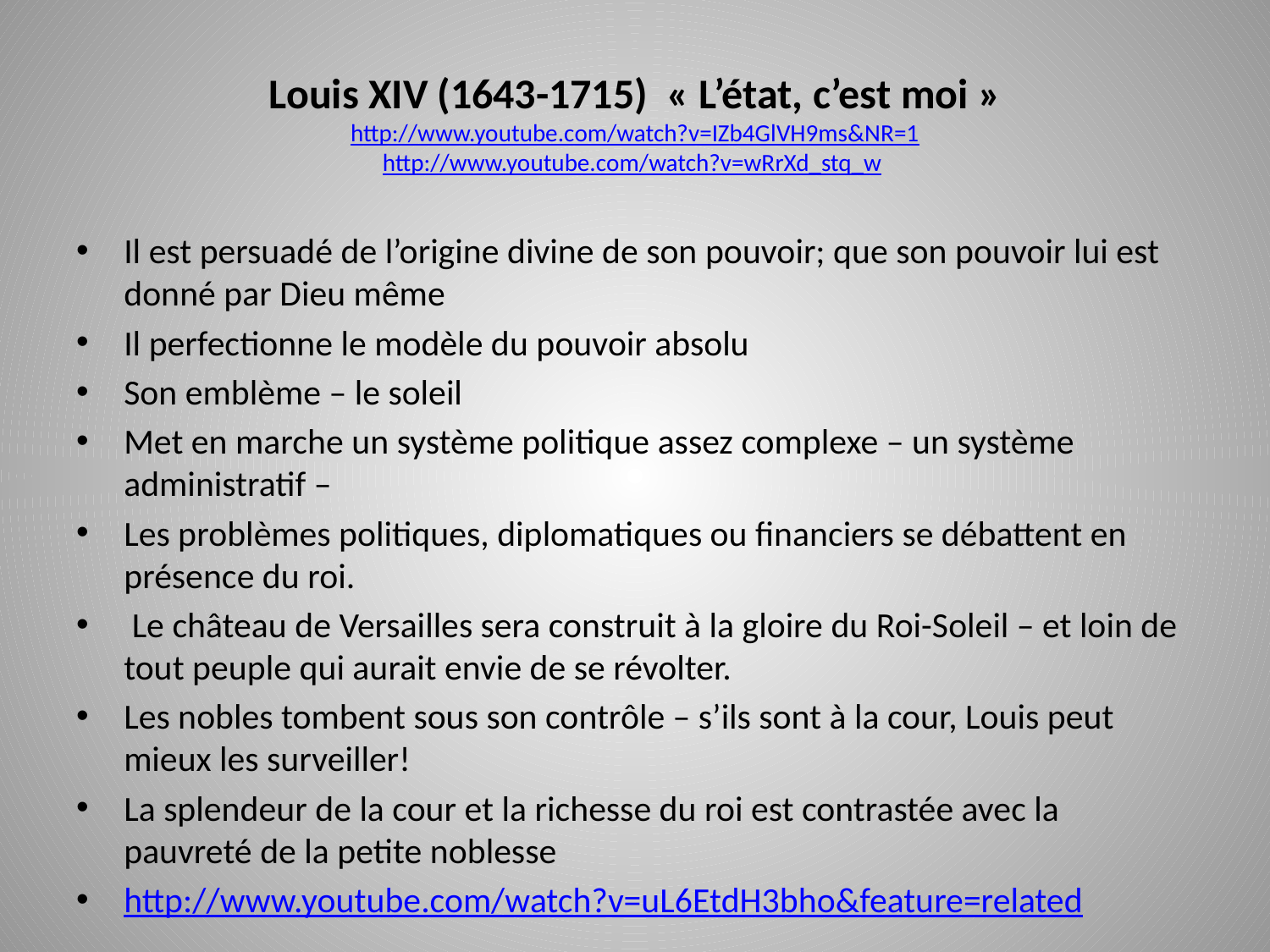

# Louis XIV (1643-1715)  « L’état, c’est moi » http://www.youtube.com/watch?v=IZb4GlVH9ms&NR=1 http://www.youtube.com/watch?v=wRrXd_stq_w
Il est persuadé de l’origine divine de son pouvoir; que son pouvoir lui est donné par Dieu même
Il perfectionne le modèle du pouvoir absolu
Son emblème – le soleil
Met en marche un système politique assez complexe – un système administratif –
Les problèmes politiques, diplomatiques ou financiers se débattent en présence du roi.
 Le château de Versailles sera construit à la gloire du Roi-Soleil – et loin de tout peuple qui aurait envie de se révolter.
Les nobles tombent sous son contrôle – s’ils sont à la cour, Louis peut mieux les surveiller!
La splendeur de la cour et la richesse du roi est contrastée avec la pauvreté de la petite noblesse
http://www.youtube.com/watch?v=uL6EtdH3bho&feature=related